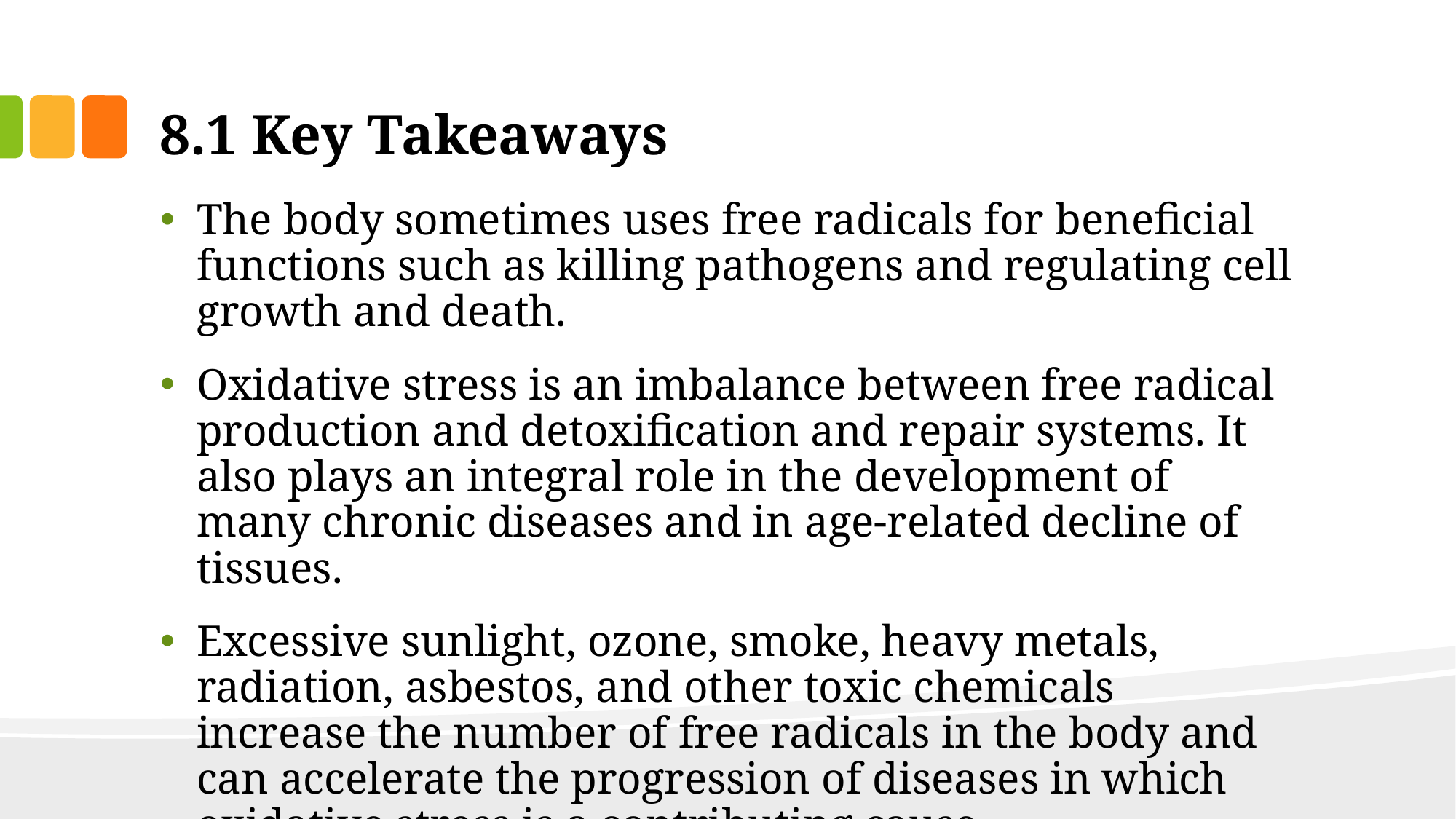

# 8.1 Key Takeaways
The body sometimes uses free radicals for beneficial functions such as killing pathogens and regulating cell growth and death.
Oxidative stress is an imbalance between free radical production and detoxification and repair systems. It also plays an integral role in the development of many chronic diseases and in age-related decline of tissues.
Excessive sunlight, ozone, smoke, heavy metals, radiation, asbestos, and other toxic chemicals increase the number of free radicals in the body and can accelerate the progression of diseases in which oxidative stress is a contributing cause.